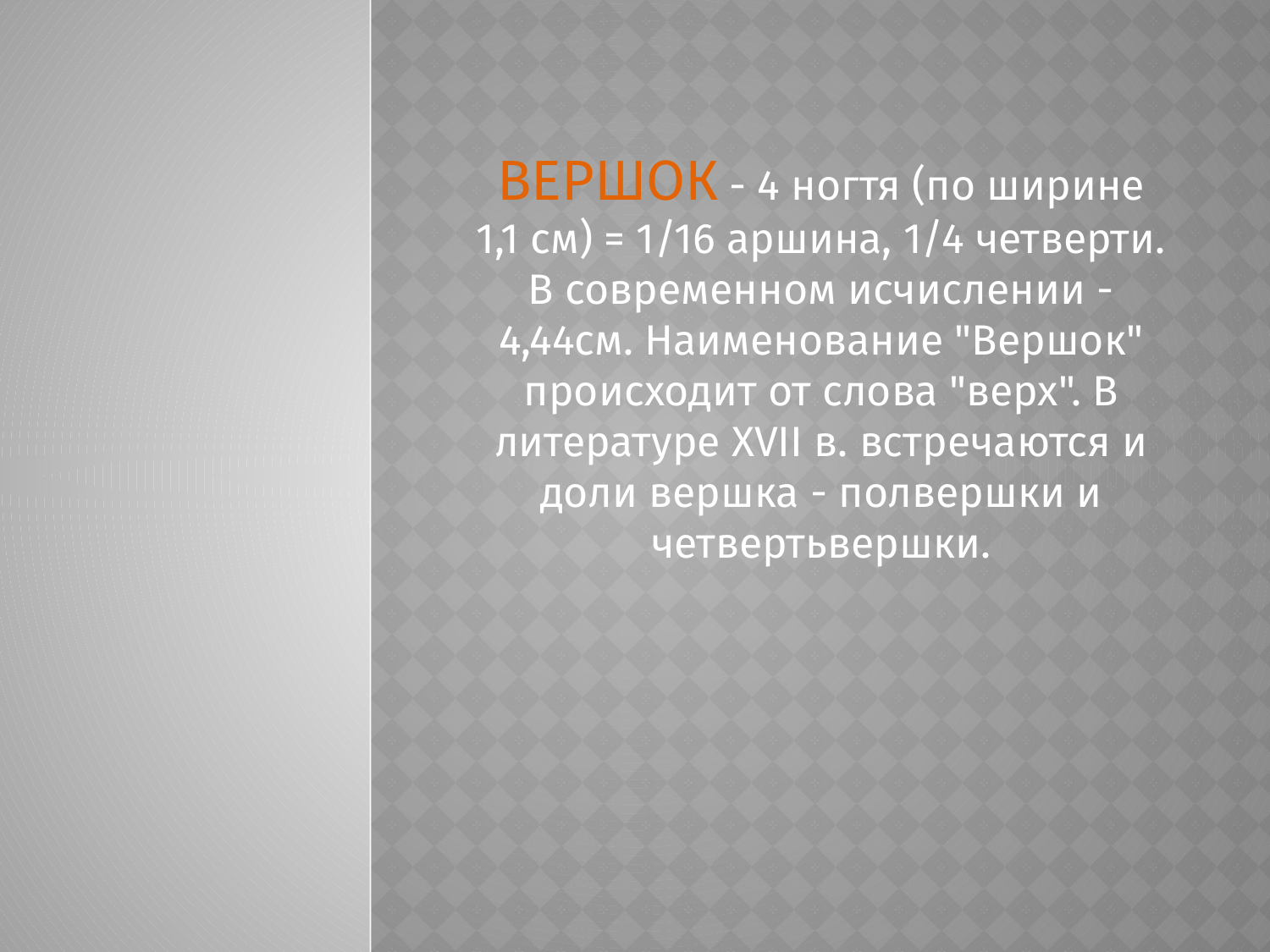

ВЕРШОК - 4 ногтя (по ширине 1,1 см) = 1/16 аршина, 1/4 четверти. В современном исчислении - 4,44см. Наименование "Вершок" происходит от слова "верх". В литературе XVII в. встречаются и доли вершка - полвершки и четвертьвершки.